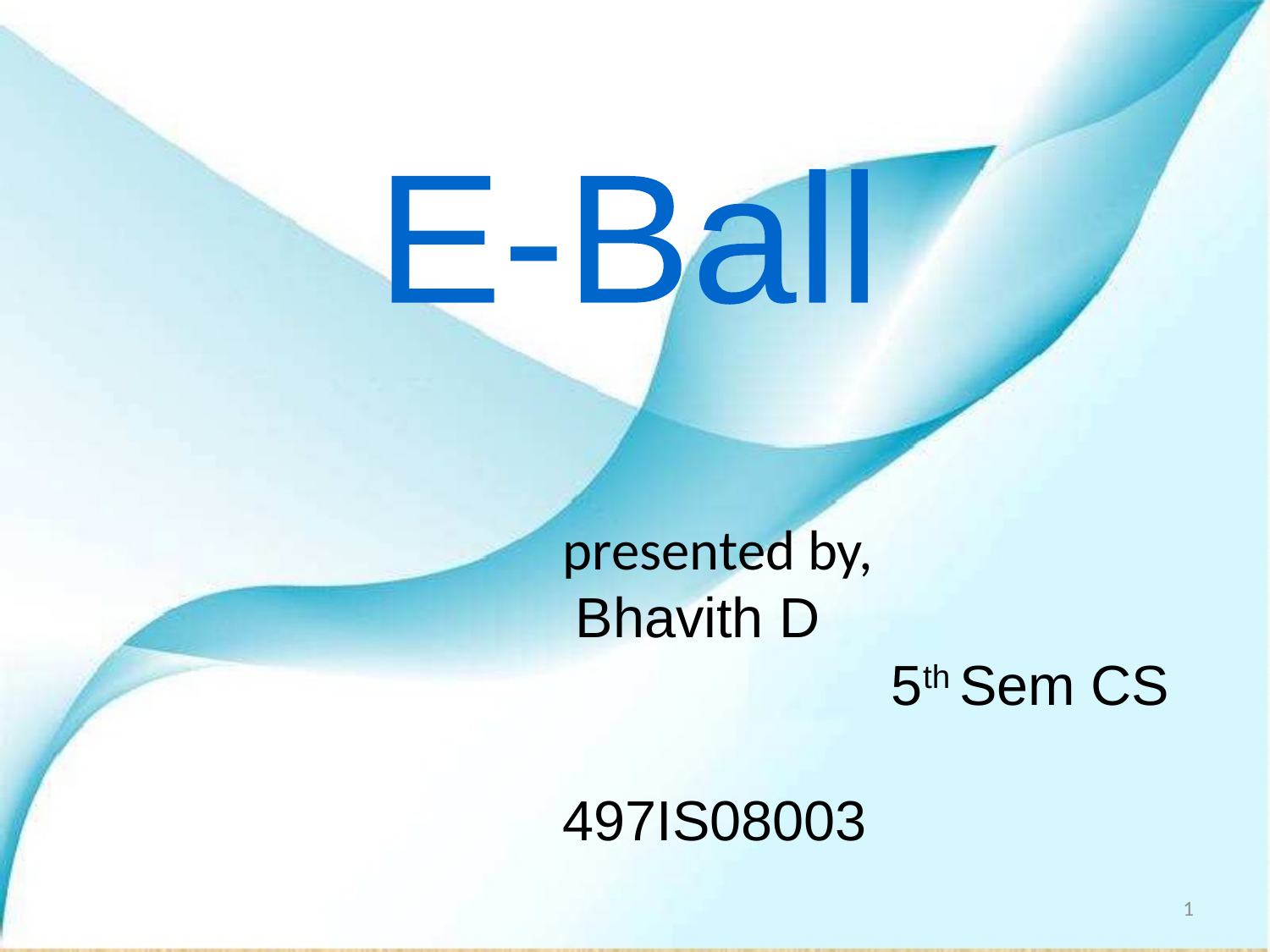

E-Ball
presented by,
 Bhavith D                                             5th Sem CS      		     497IS08003
1